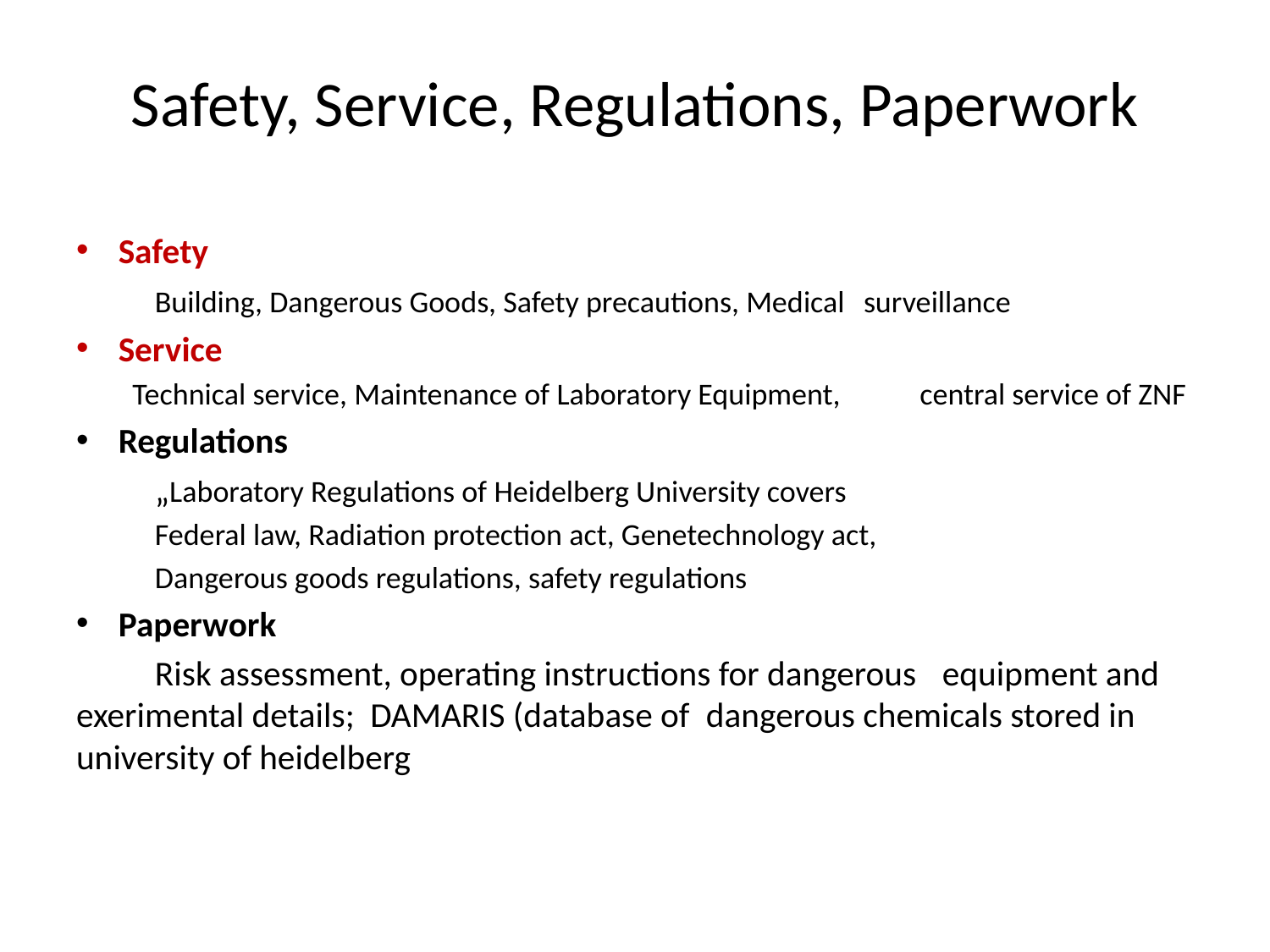

# Safety, Service, Regulations, Paperwork
Safety
    	Building, Dangerous Goods, Safety precautions, Medical 	surveillance
Service
	Technical service, Maintenance of Laboratory Equipment, 	central service of ZNF
Regulations
 	„Laboratory Regulations of Heidelberg University covers
	Federal law, Radiation protection act, Genetechnology act,
	Dangerous goods regulations, safety regulations
Paperwork
   	Risk assessment, operating instructions for dangerous  	equipment and exerimental details;  DAMARIS (database of 	dangerous chemicals stored in university of heidelberg